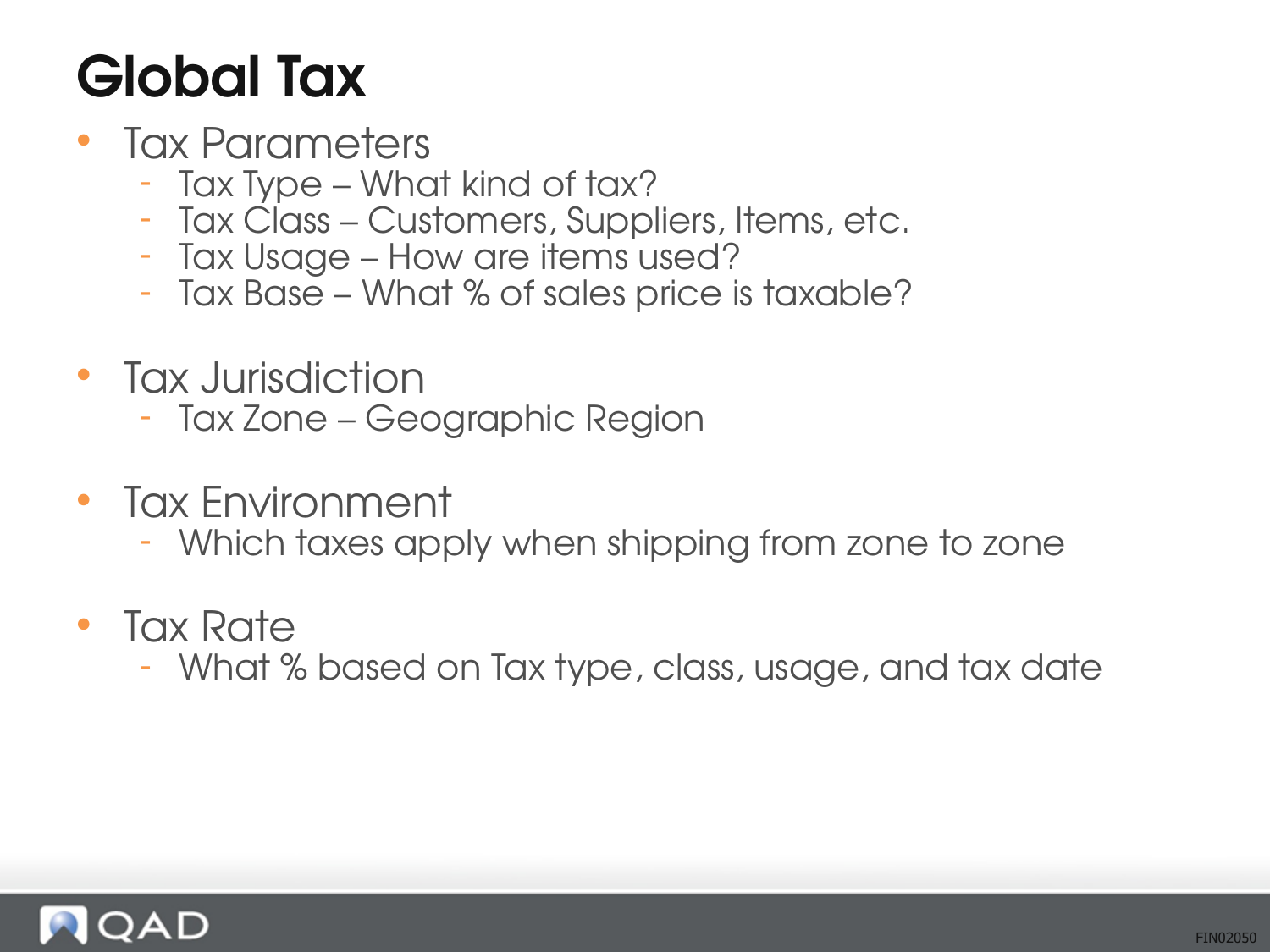

# Global Tax
Tax Parameters
Tax Type – What kind of tax?
Tax Class – Customers, Suppliers, Items, etc.
Tax Usage – How are items used?
Tax Base – What % of sales price is taxable?

Tax Jurisdiction
Tax Zone – Geographic Region

Tax Environment
Which taxes apply when shipping from zone to zone

Tax Rate
What % based on Tax type, class, usage, and tax date

FIN02050